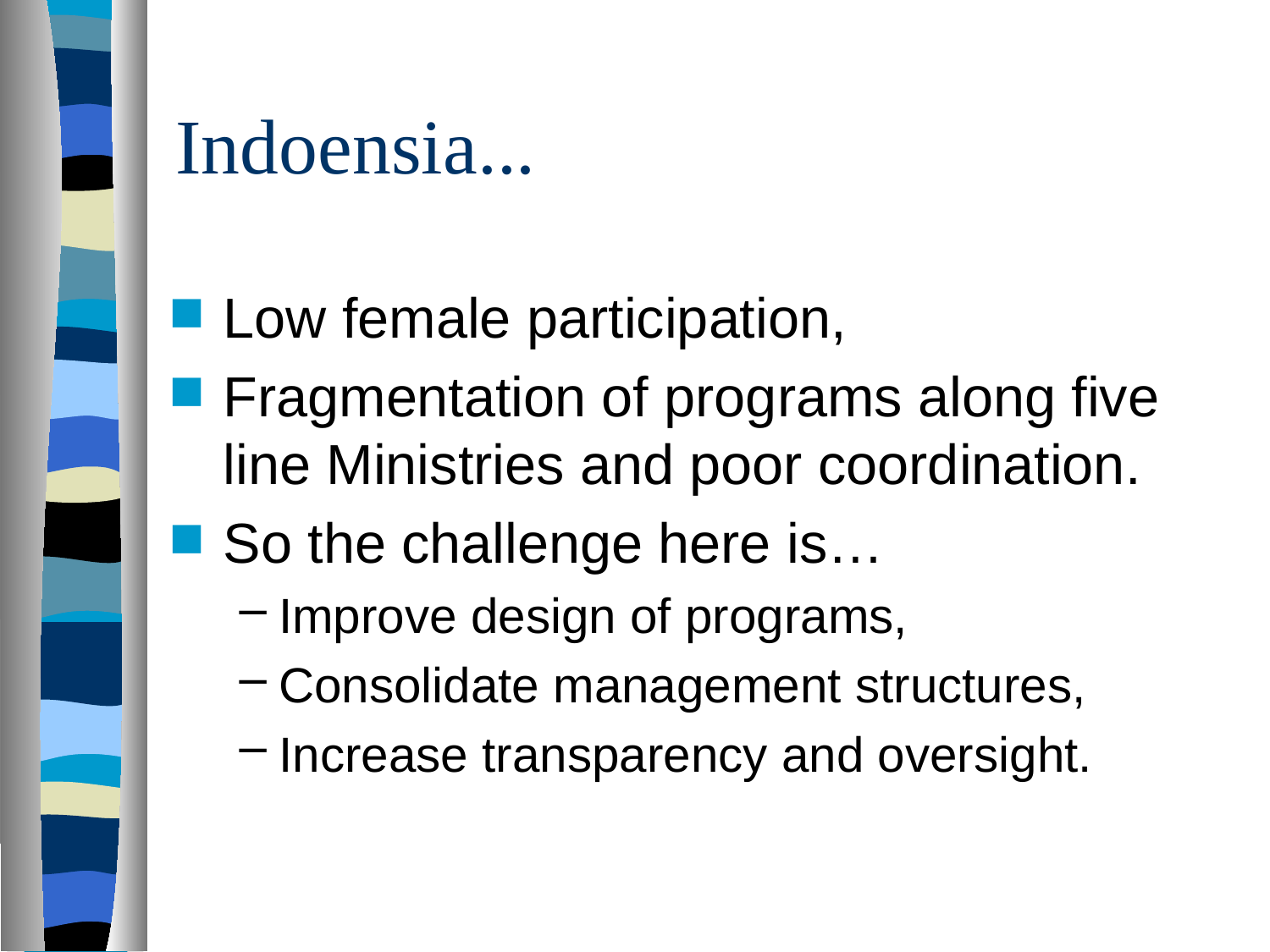

# Indoensia...
Low female participation,
Fragmentation of programs along five line Ministries and poor coordination.
So the challenge here is…
Improve design of programs,
Consolidate management structures,
Increase transparency and oversight.